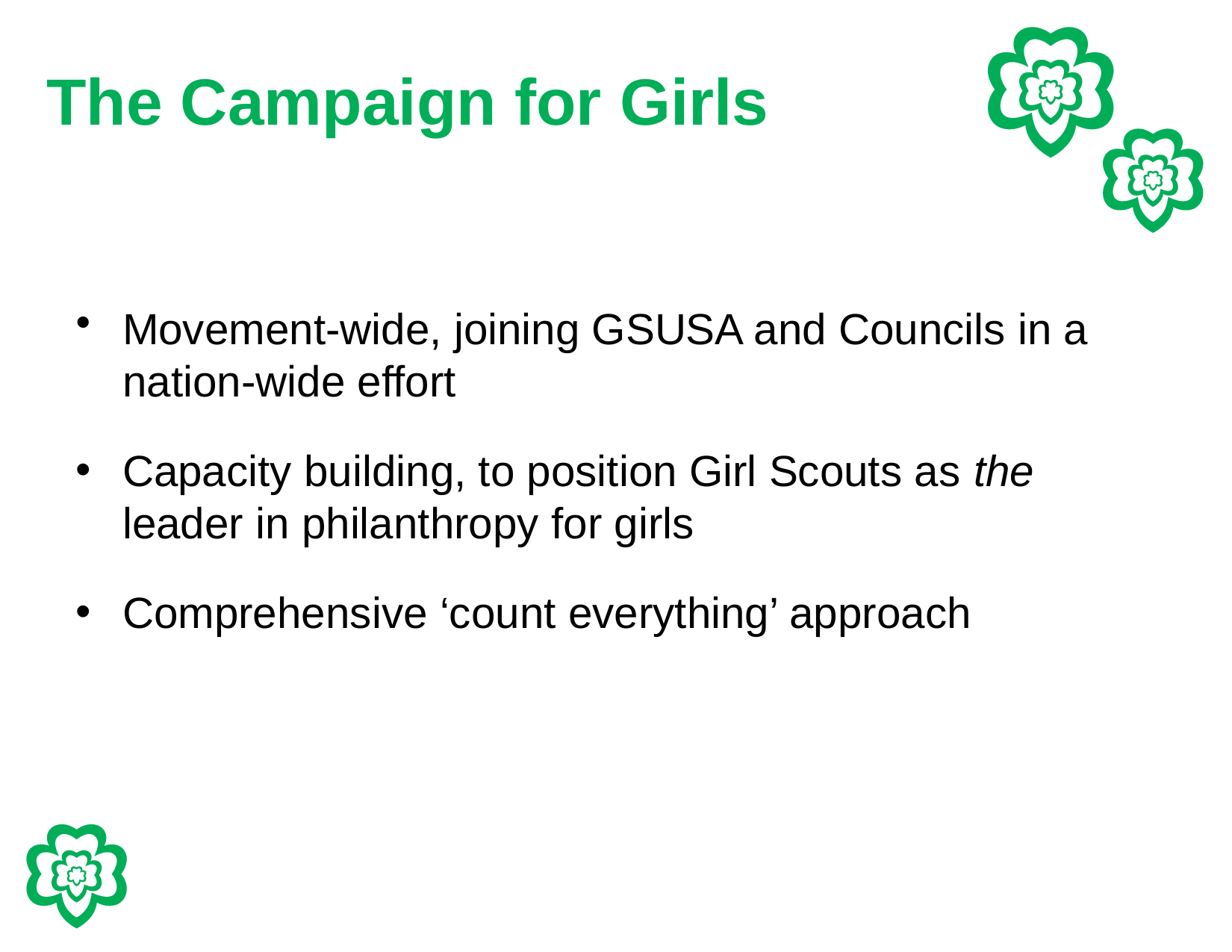

# The Campaign for Girls
Movement-wide, joining GSUSA and Councils in a nation-wide effort
Capacity building, to position Girl Scouts as the leader in philanthropy for girls
Comprehensive ‘count everything’ approach